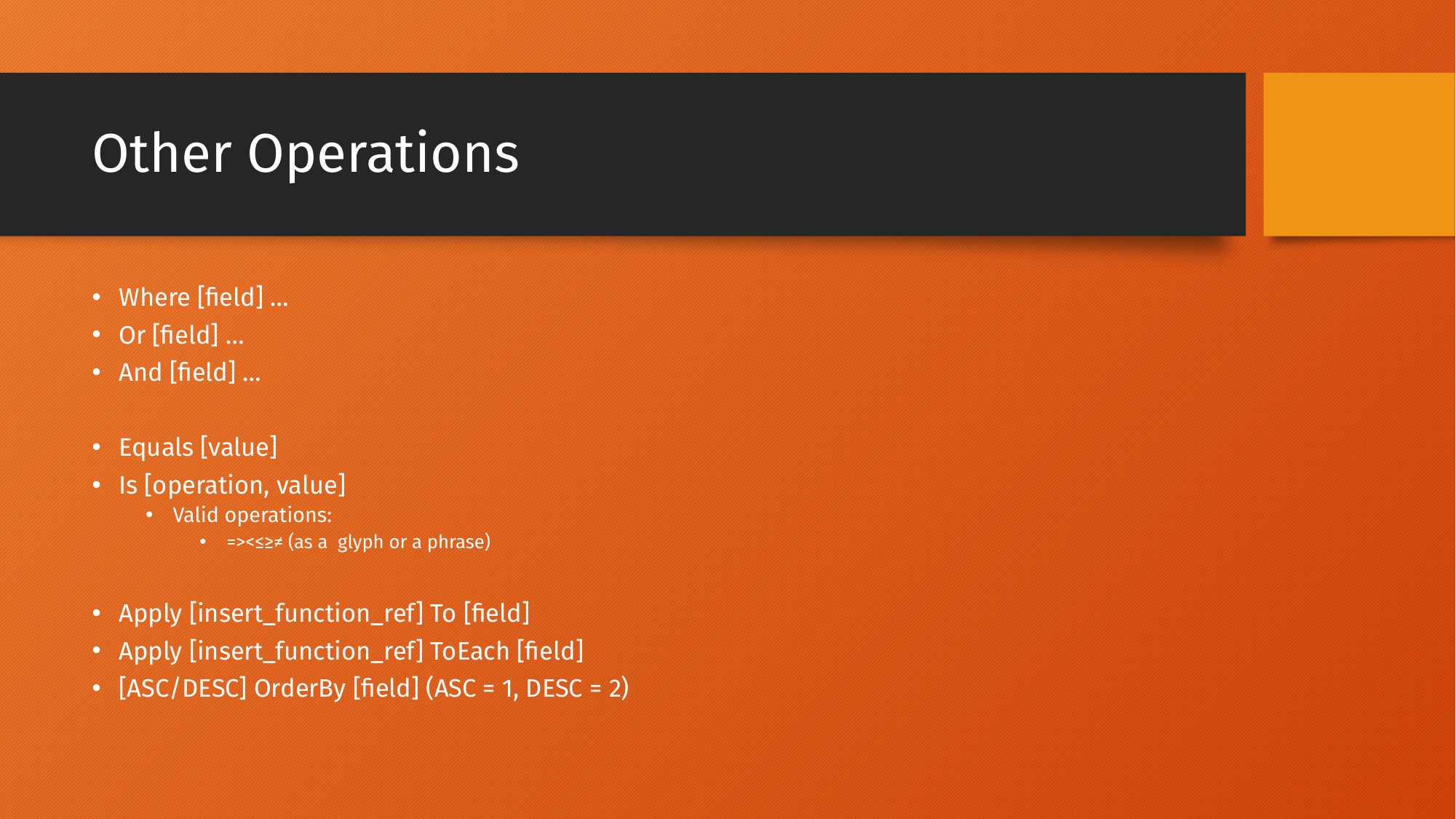

# Other Operations
Where [field] …
Or [field] …
And [field] …

Equals [value]
Is [operation, value]
Valid operations:
=><≤≥≠ (as a  glyph or a phrase)

Apply [insert_function_ref] To [field]
Apply [insert_function_ref] ToEach [field]
[ASC/DESC] OrderBy [field] (ASC = 1, DESC = 2)